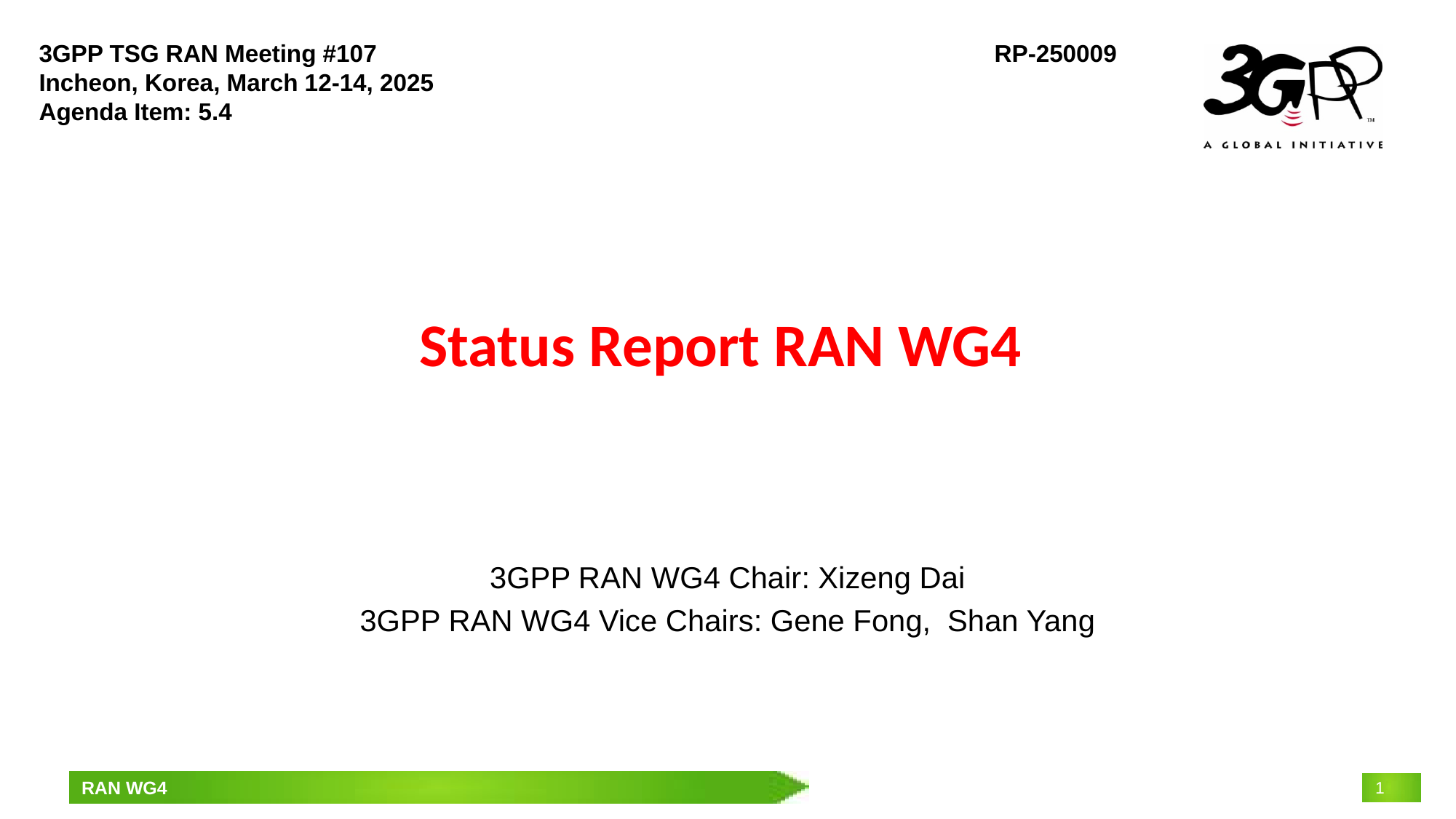

3GPP TSG RAN Meeting #107
Incheon, Korea, March 12-14, 2025
Agenda Item: 5.4
RP-250009
# Status Report RAN WG4
3GPP RAN WG4 Chair: Xizeng Dai
3GPP RAN WG4 Vice Chairs: Gene Fong,  Shan Yang